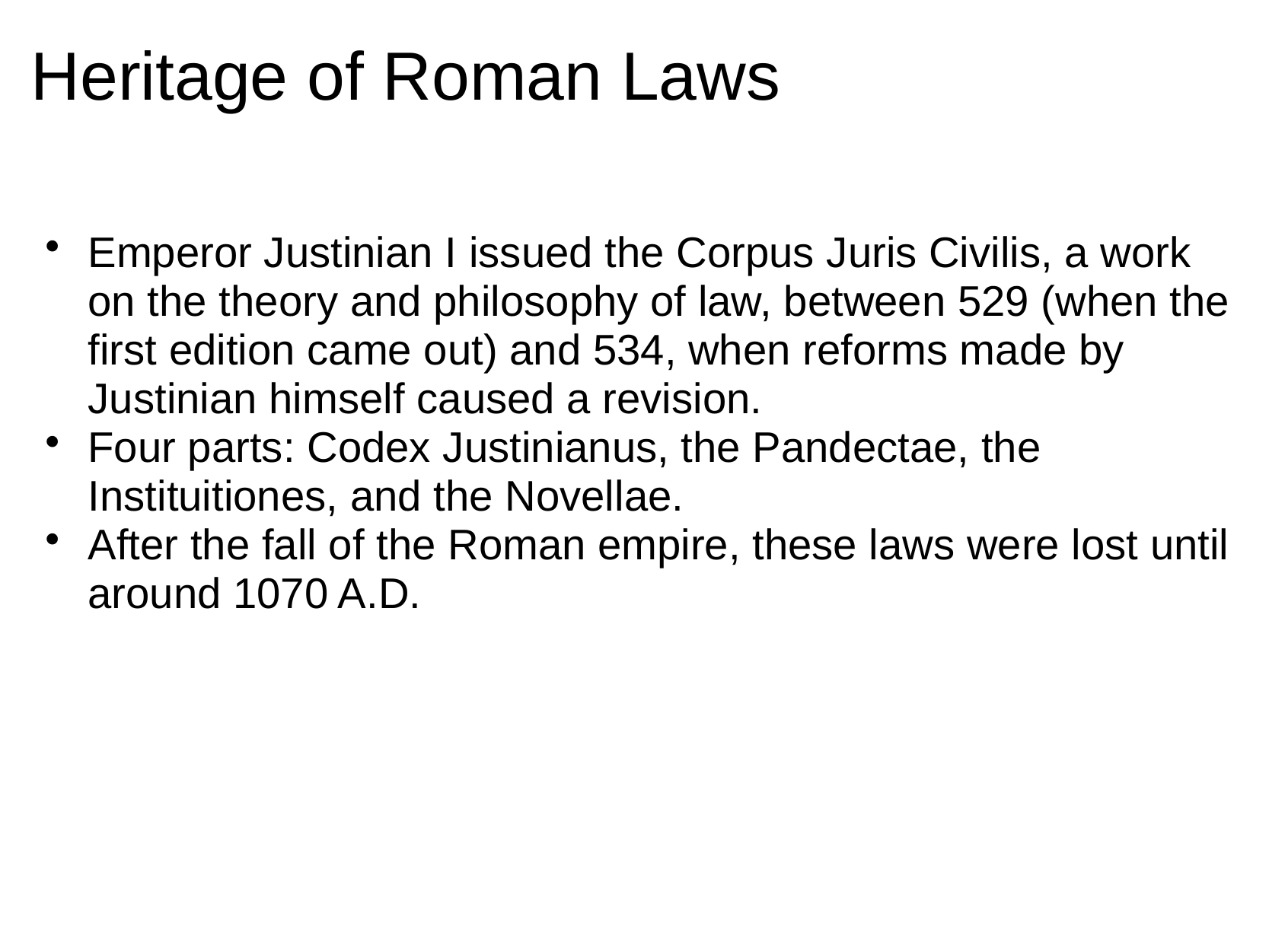

# Heritage of Roman Laws
Emperor Justinian I issued the Corpus Juris Civilis, a work on the theory and philosophy of law, between 529 (when the first edition came out) and 534, when reforms made by Justinian himself caused a revision.
Four parts: Codex Justinianus, the Pandectae, the Instituitiones, and the Novellae.
After the fall of the Roman empire, these laws were lost until around 1070 A.D.